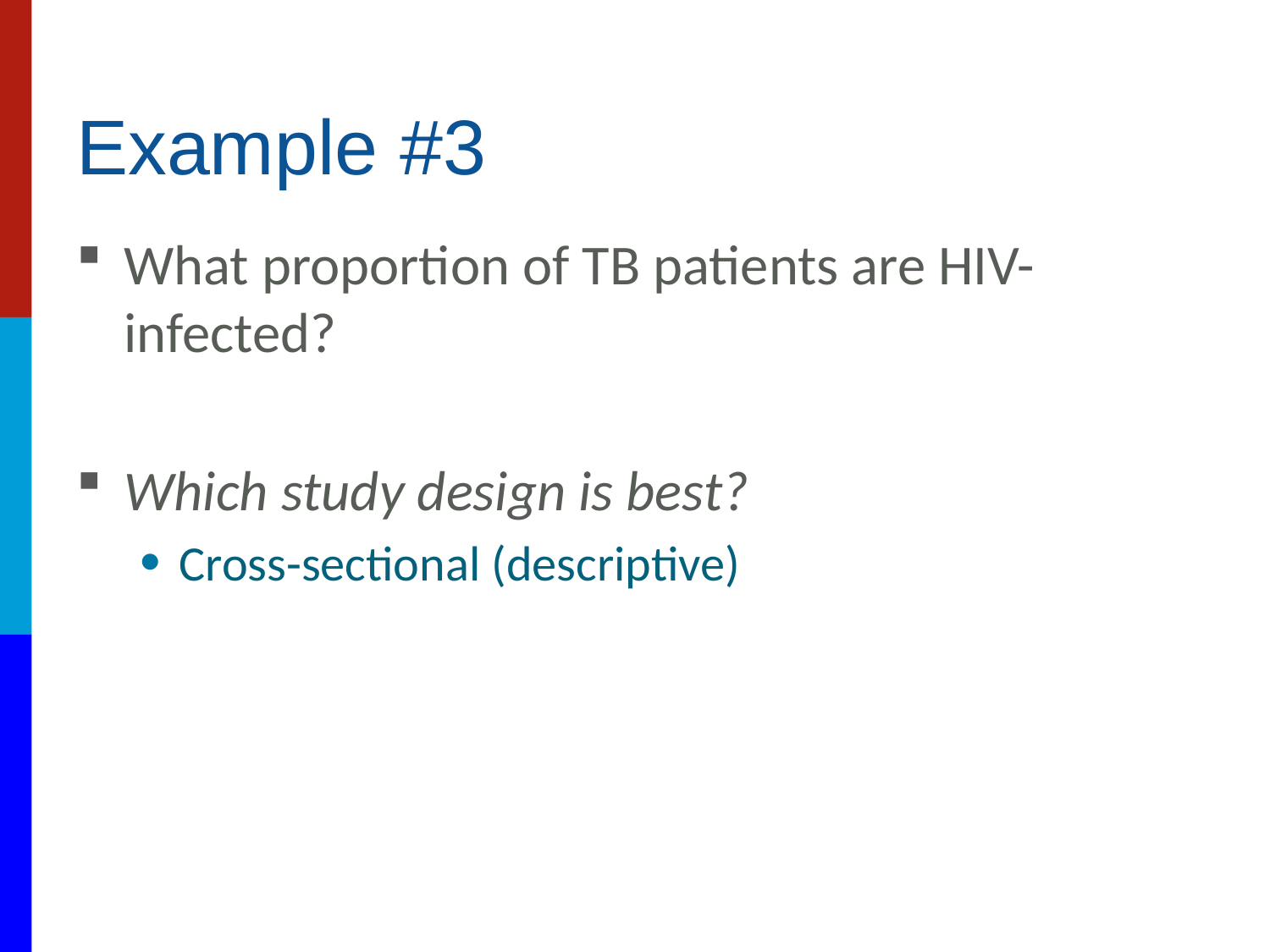

# Example #3
What proportion of TB patients are HIV-infected?

Which study design is best?
Cross-sectional (descriptive)